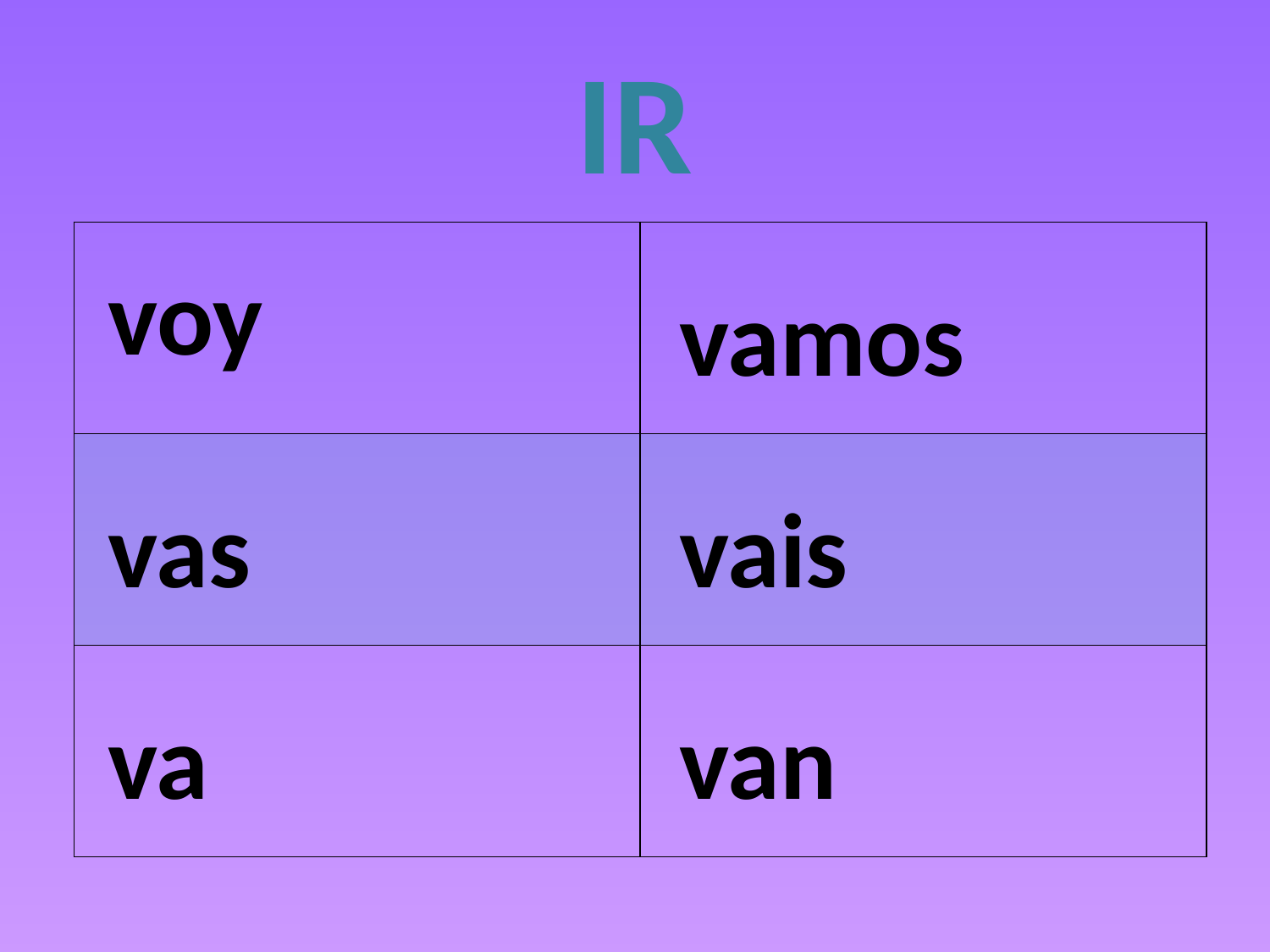

# IR
|  |  |
| --- | --- |
|  |  |
|  |  |
voy
vamos
vas
vais
va
van